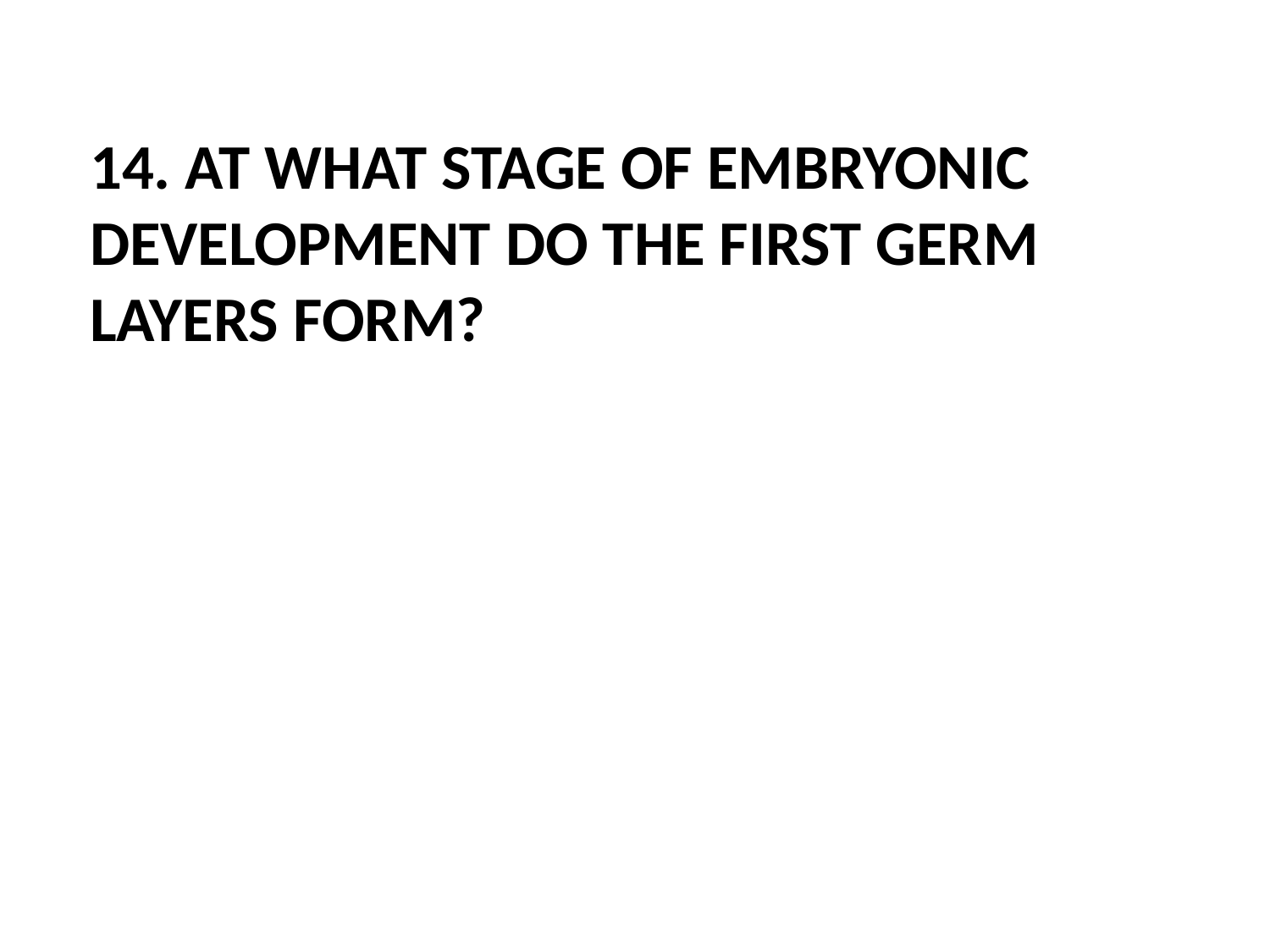

14. AT WHAT STAGE OF EMBRYONIC DEVELOPMENT DO THE FIRST GERM LAYERS FORM?